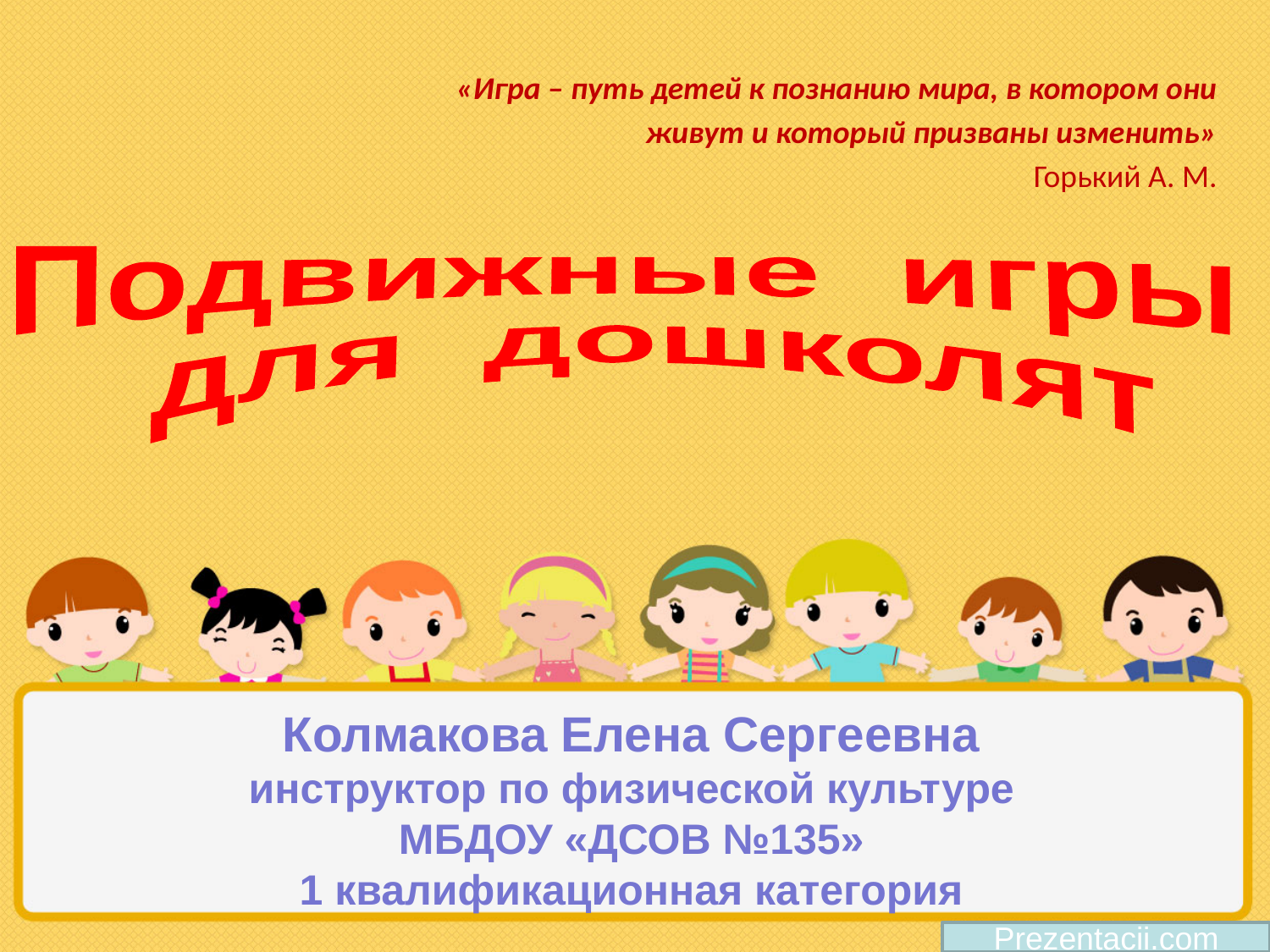

«Игра – путь детей к познанию мира, в котором они живут и который призваны изменить»
 Горький А. М.
Подвижные  игры
 для  дошколят
Колмакова Елена Сергеевна
инструктор по физической культуре
МБДОУ «ДСОВ №135»
1 квалификационная категория
Prezentacii.com